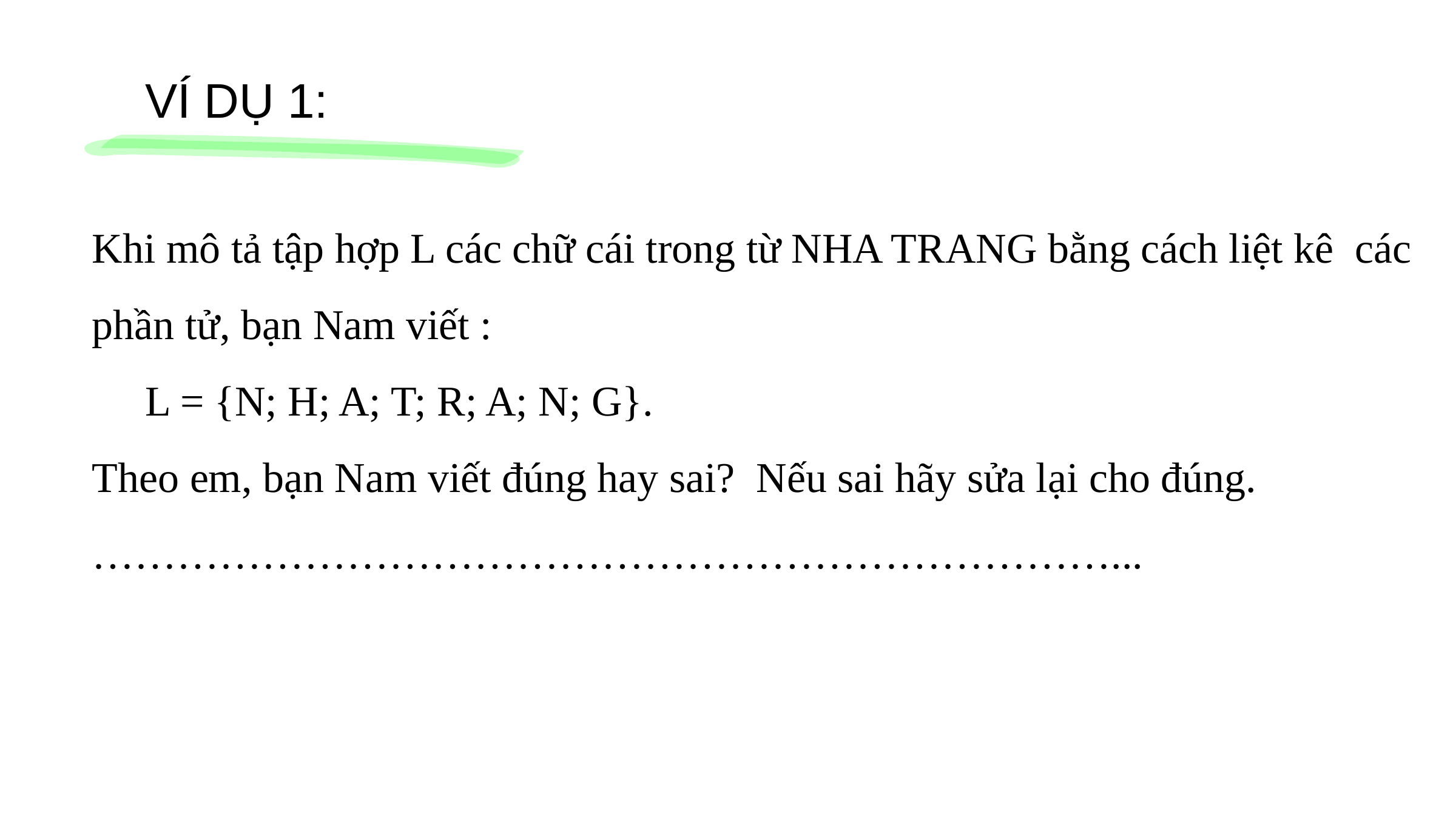

VÍ DỤ 1:

Khi mô tả tập hợp L các chữ cái trong từ NHA TRANG bằng cách liệt kê  các phần tử, bạn Nam viết :
     L = {N; H; A; T; R; A; N; G}.
Theo em, bạn Nam viết đúng hay sai?  Nếu sai hãy sửa lại cho đúng.
………………………………………………………………...